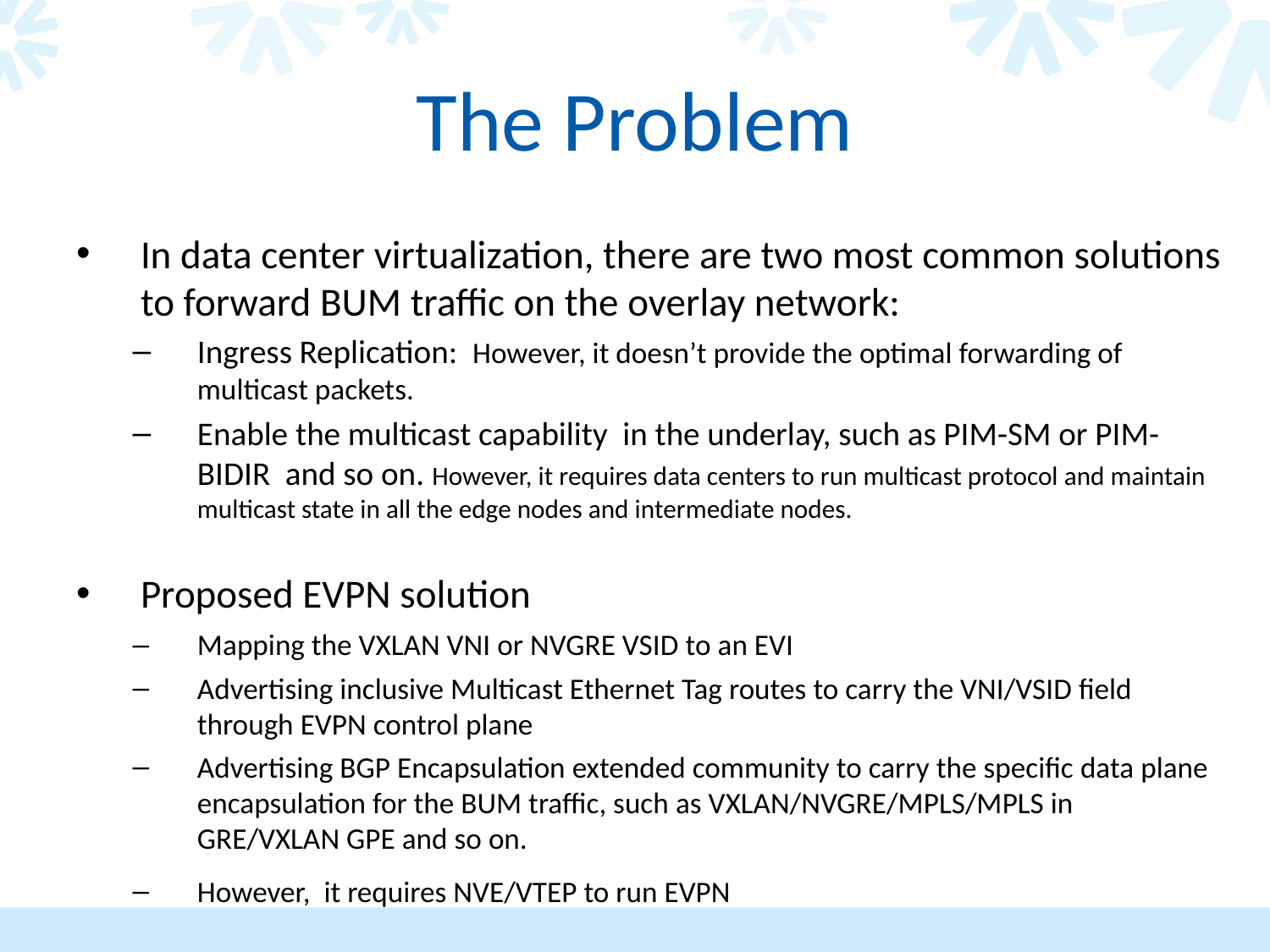

# The Problem
In data center virtualization, there are two most common solutions to forward BUM traffic on the overlay network:
Ingress Replication:  However, it doesn’t provide the optimal forwarding of multicast packets.
Enable the multicast capability  in the underlay, such as PIM-SM or PIM-BIDIR  and so on. However, it requires data centers to run multicast protocol and maintain multicast state in all the edge nodes and intermediate nodes.

Proposed EVPN solution
Mapping the VXLAN VNI or NVGRE VSID to an EVI
Advertising inclusive Multicast Ethernet Tag routes to carry the VNI/VSID field through EVPN control plane
Advertising BGP Encapsulation extended community to carry the specific data plane encapsulation for the BUM traffic, such as VXLAN/NVGRE/MPLS/MPLS in GRE/VXLAN GPE and so on.
However,  it requires NVE/VTEP to run EVPN